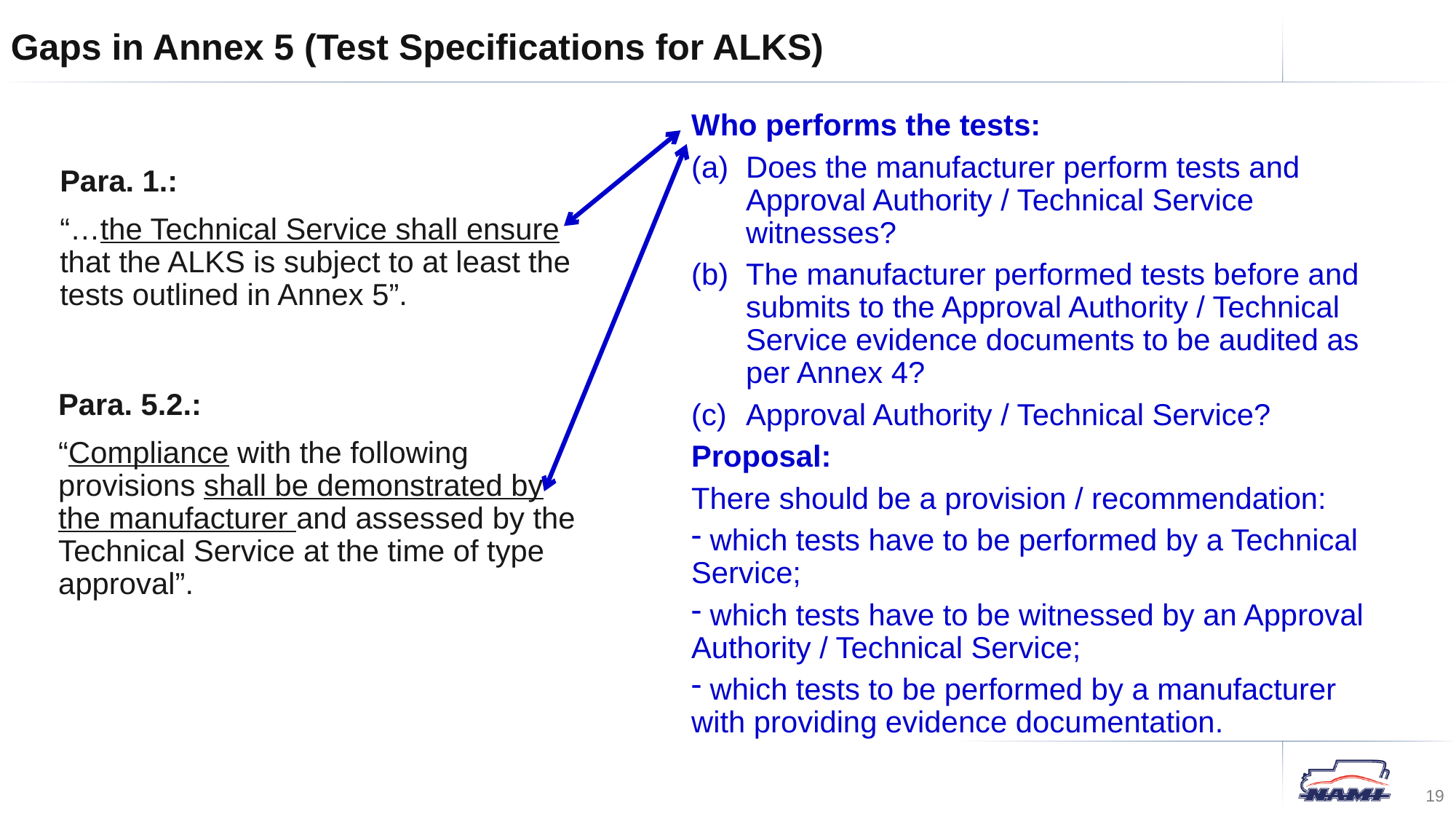

Gaps in Annex 5 (Test Specifications for ALKS)
Who performs the tests:
Does the manufacturer perform tests and Approval Authority / Technical Service witnesses?
The manufacturer performed tests before and submits to the Approval Authority / Technical Service evidence documents to be audited as per Annex 4?
Approval Authority / Technical Service?
Proposal:
There should be a provision / recommendation:
 which tests have to be performed by a Technical Service;
 which tests have to be witnessed by an Approval Authority / Technical Service;
 which tests to be performed by a manufacturer with providing evidence documentation.
Para. 1.:
“…the Technical Service shall ensure that the ALKS is subject to at least the tests outlined in Annex 5”.
Para. 5.2.:
“Compliance with the following provisions shall be demonstrated by the manufacturer and assessed by the Technical Service at the time of type approval”.
19